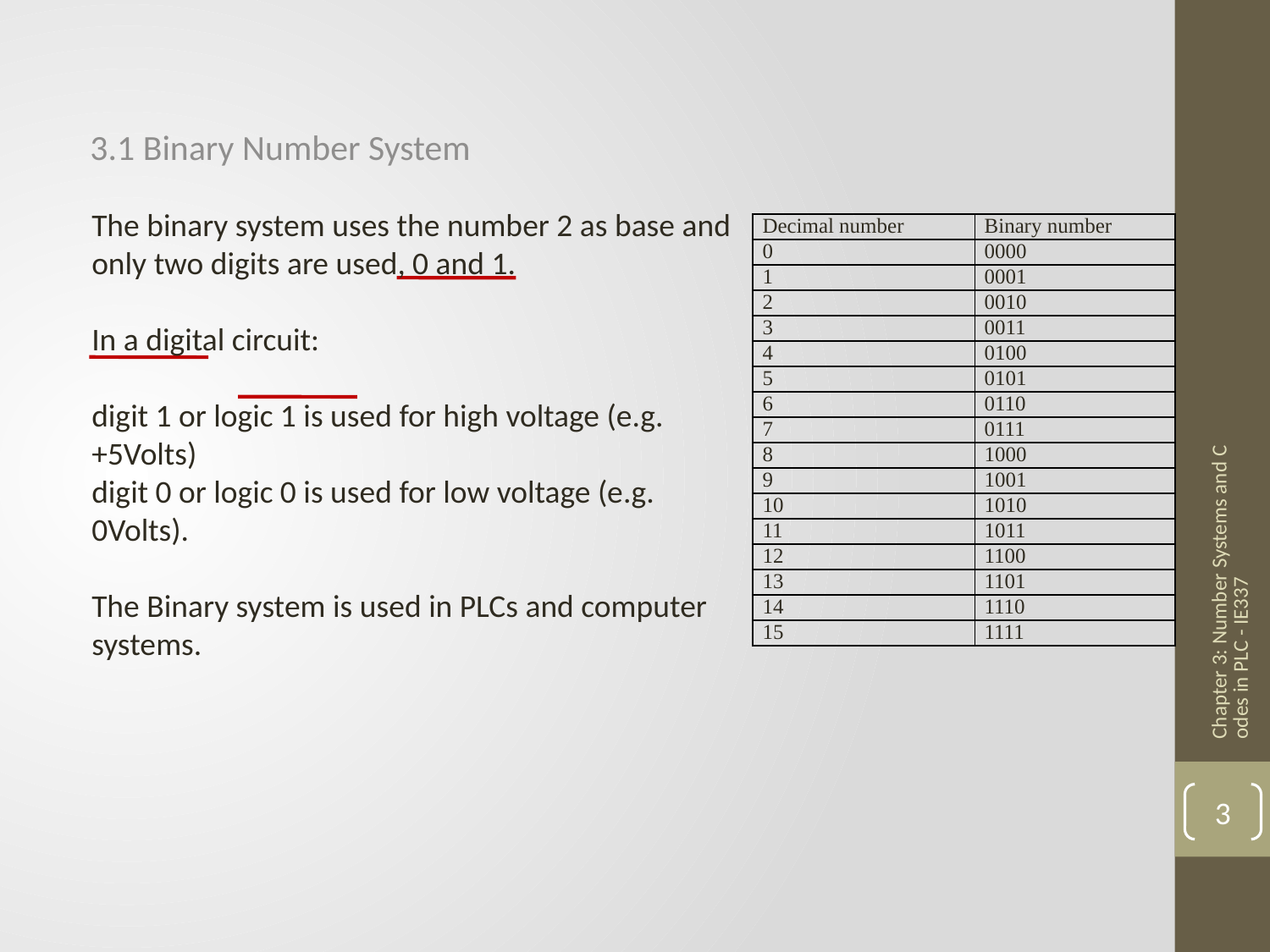

3.1 Binary Number System
The binary system uses the number 2 as base and only two digits are used, 0 and 1.

In a digital circuit:

digit 1 or logic 1 is used for high voltage (e.g. +5Volts)
digit 0 or logic 0 is used for low voltage (e.g. 0Volts).

The Binary system is used in PLCs and computer systems.
| Decimal number | Binary number |
| --- | --- |
| 0 | 0000 |
| 1 | 0001 |
| 2 | 0010 |
| 3 | 0011 |
| 4 | 0100 |
| 5 | 0101 |
| 6 | 0110 |
| 7 | 0111 |
| 8 | 1000 |
| 9 | 1001 |
| 10 | 1010 |
| 11 | 1011 |
| 12 | 1100 |
| 13 | 1101 |
| 14 | 1110 |
| 15 | 1111 |
Chapter 3: Number Systems and Codes in PLC - IE337
3